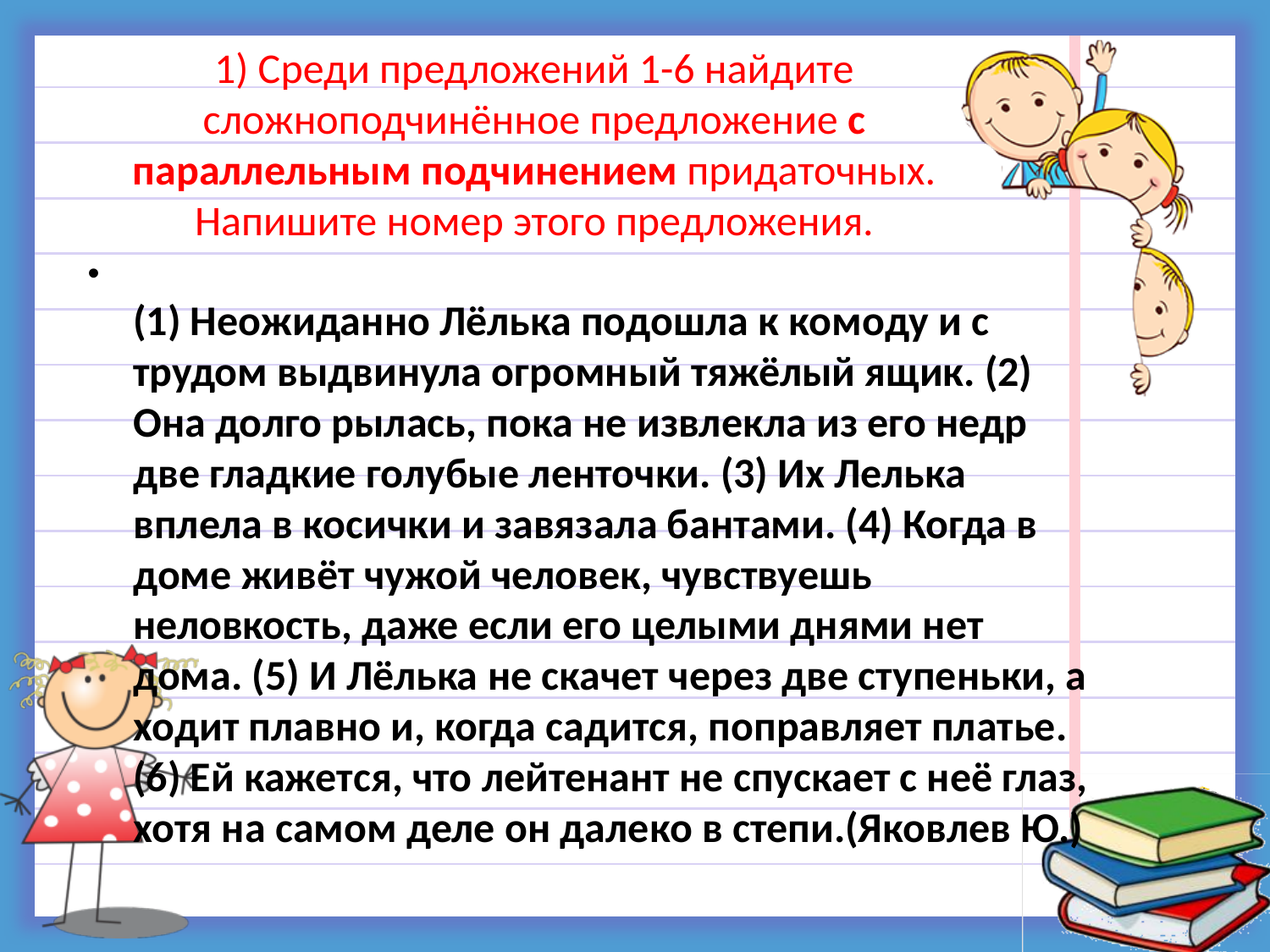

# 1) Среди предложений 1-6 найдите сложноподчинённое предложение с параллельным подчинением придаточных. Напишите номер этого предложения.
(1) Неожиданно Лёлька подошла к комоду и с трудом выдвинула огромный тяжёлый ящик. (2) Она долго рылась, пока не извлекла из его недр две гладкие голубые ленточки. (3) Их Лелька вплела в косички и завязала бантами. (4) Когда в доме живёт чужой человек, чувствуешь неловкость, даже если его целыми днями нет дома. (5) И Лёлька не скачет через две ступеньки, а ходит плавно и, когда садится, поправляет платье. (6) Ей кажется, что лейтенант не спускает с неё глаз, хотя на самом деле он далеко в степи.(Яковлев Ю.)